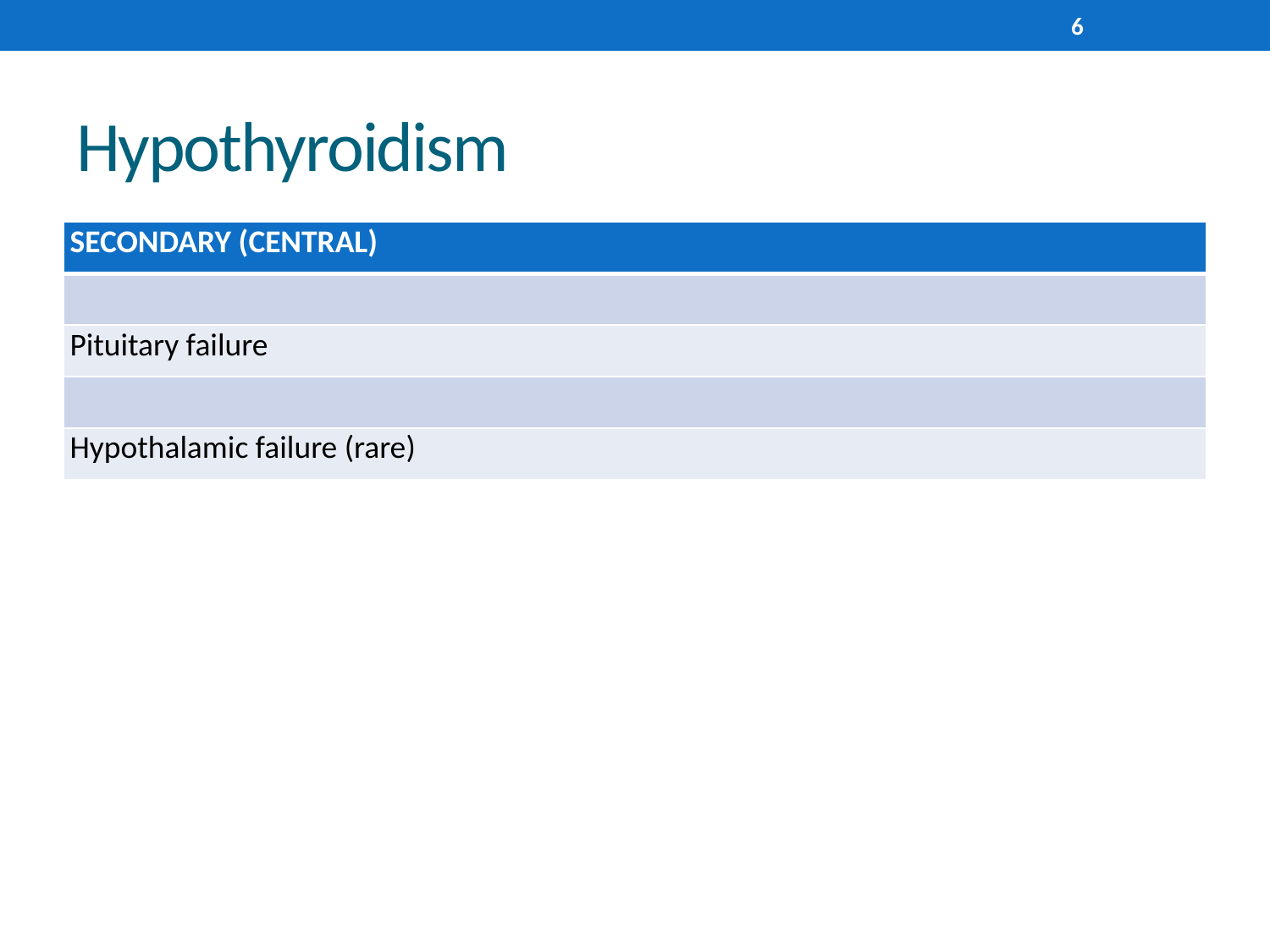

6
# Hypothyroidism
| secondary (central) |
| --- |
|  |
| Pituitary failure |
|  |
| Hypothalamic failure (rare) |